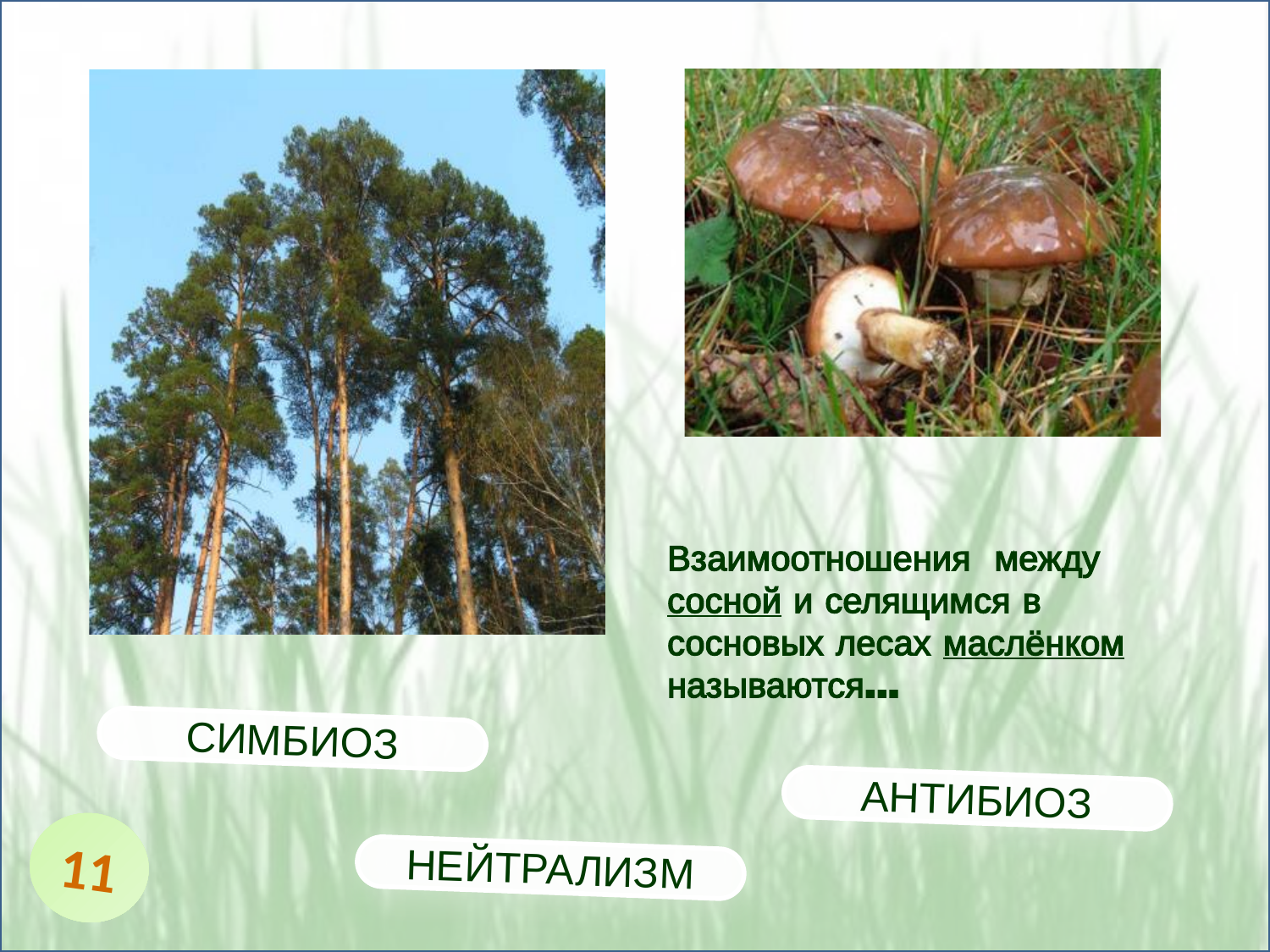

Взаимоотношения  между сосной и селящимся в сосновых лесах маслёнком называются…
СИМБИОЗ
АНТИБИОЗ
11
НЕЙТРАЛИЗМ